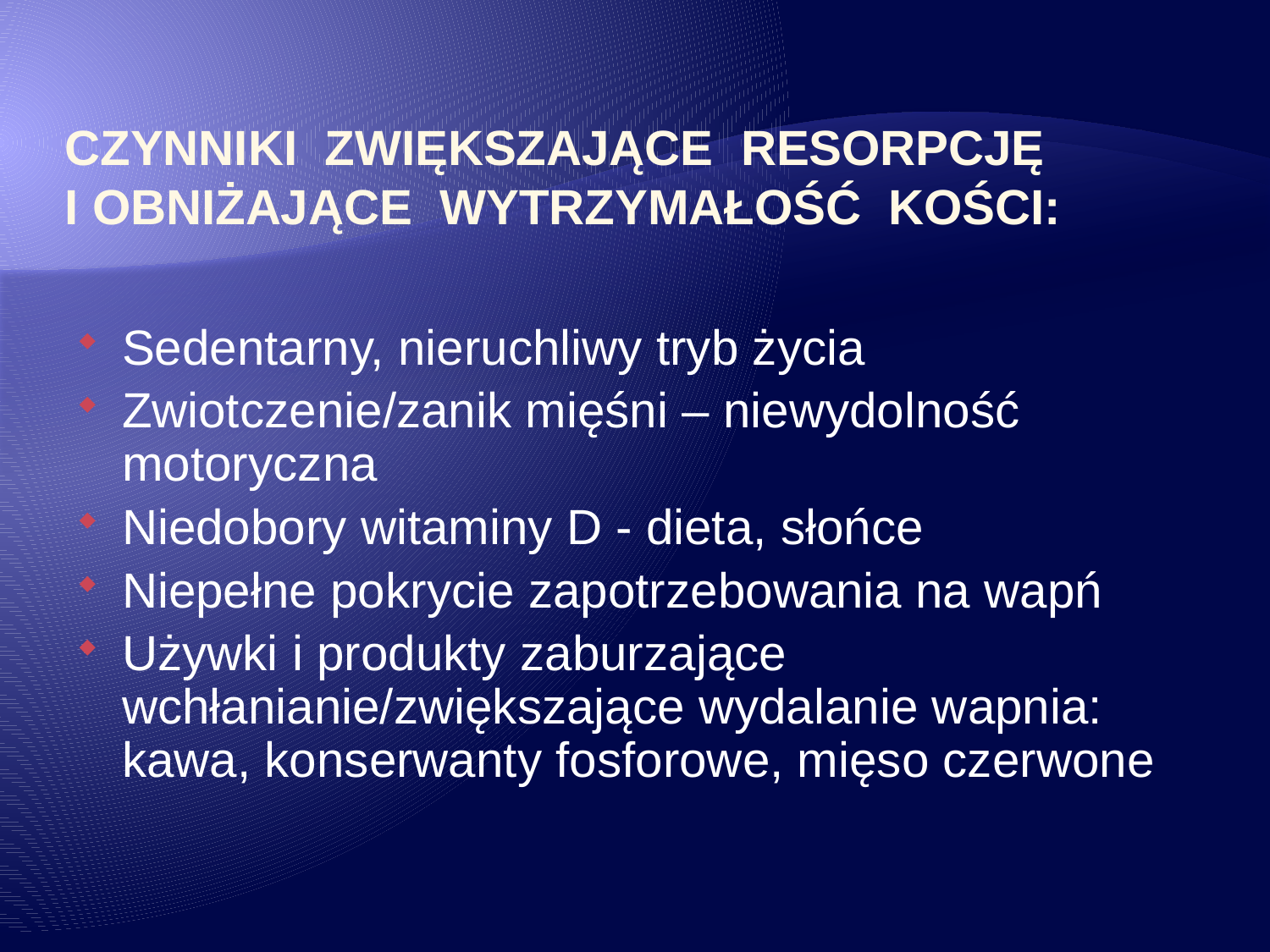

# CZYNNIKI  ZWIĘKSZAJĄCE  RESORPCJĘ I OBNIŻAJĄCE  WYTRZYMAŁOŚĆ  KOŚCI:
Sedentarny, nieruchliwy tryb życia
Zwiotczenie/zanik mięśni – niewydolność motoryczna
Niedobory witaminy D - dieta, słońce
Niepełne pokrycie zapotrzebowania na wapń
Używki i produkty zaburzające wchłanianie/zwiększające wydalanie wapnia: kawa, konserwanty fosforowe, mięso czerwone